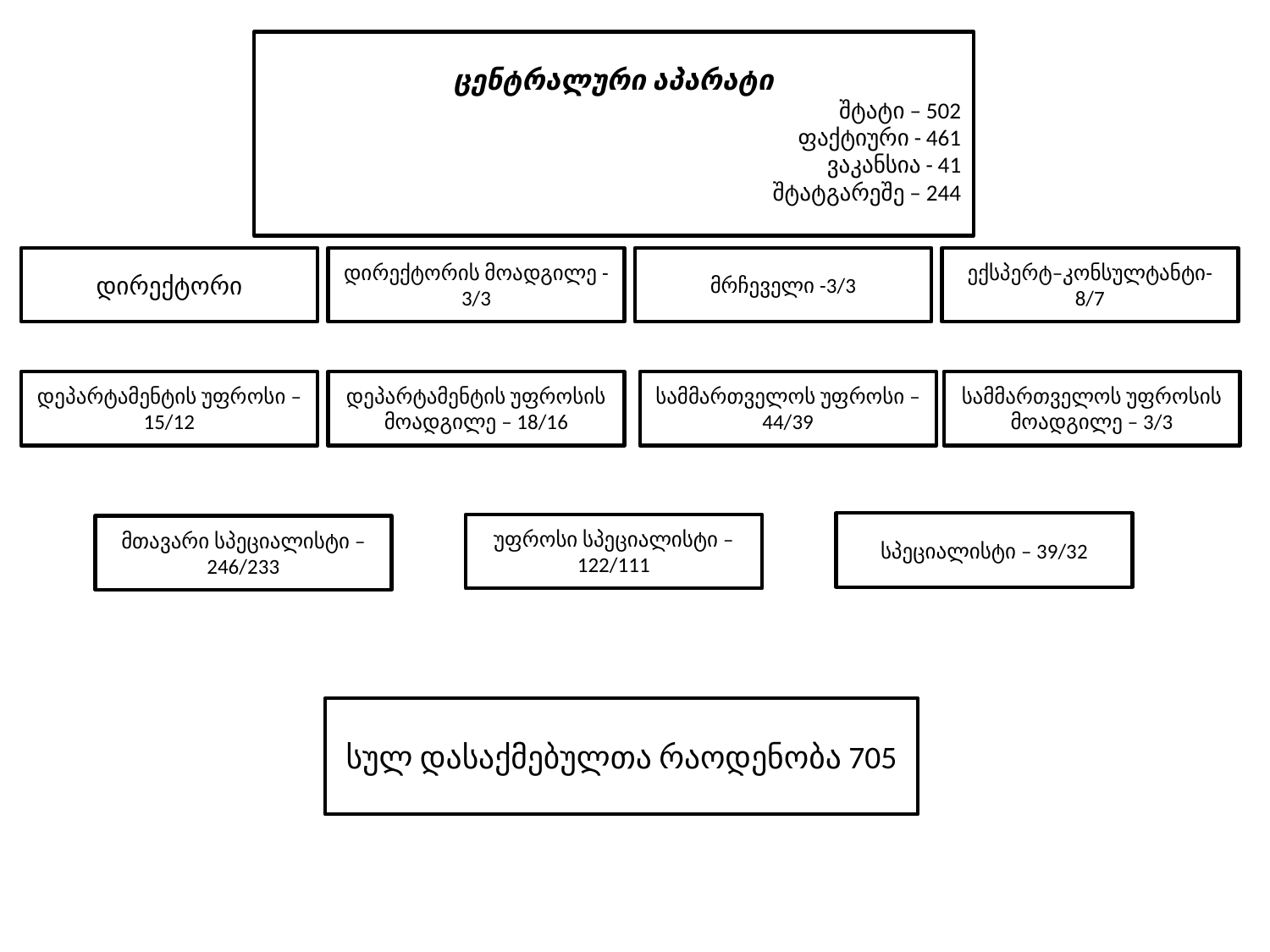

ცენტრალური აპარატი
შტატი – 502
ფაქტიური - 461
ვაკანსია - 41
შტატგარეშე – 244
დირექტორი
დირექტორის მოადგილე -3/3
მრჩეველი -3/3
ექსპერტ–კონსულტანტი-8/7
დეპარტამენტის უფროსი – 15/12
დეპარტამენტის უფროსის მოადგილე – 18/16
სამმართველოს უფროსი – 44/39
სამმართველოს უფროსის მოადგილე – 3/3

სპეციალისტი – 39/32
უფროსი სპეციალისტი – 122/111
მთავარი სპეციალისტი – 246/233
სულ დასაქმებულთა რაოდენობა 705